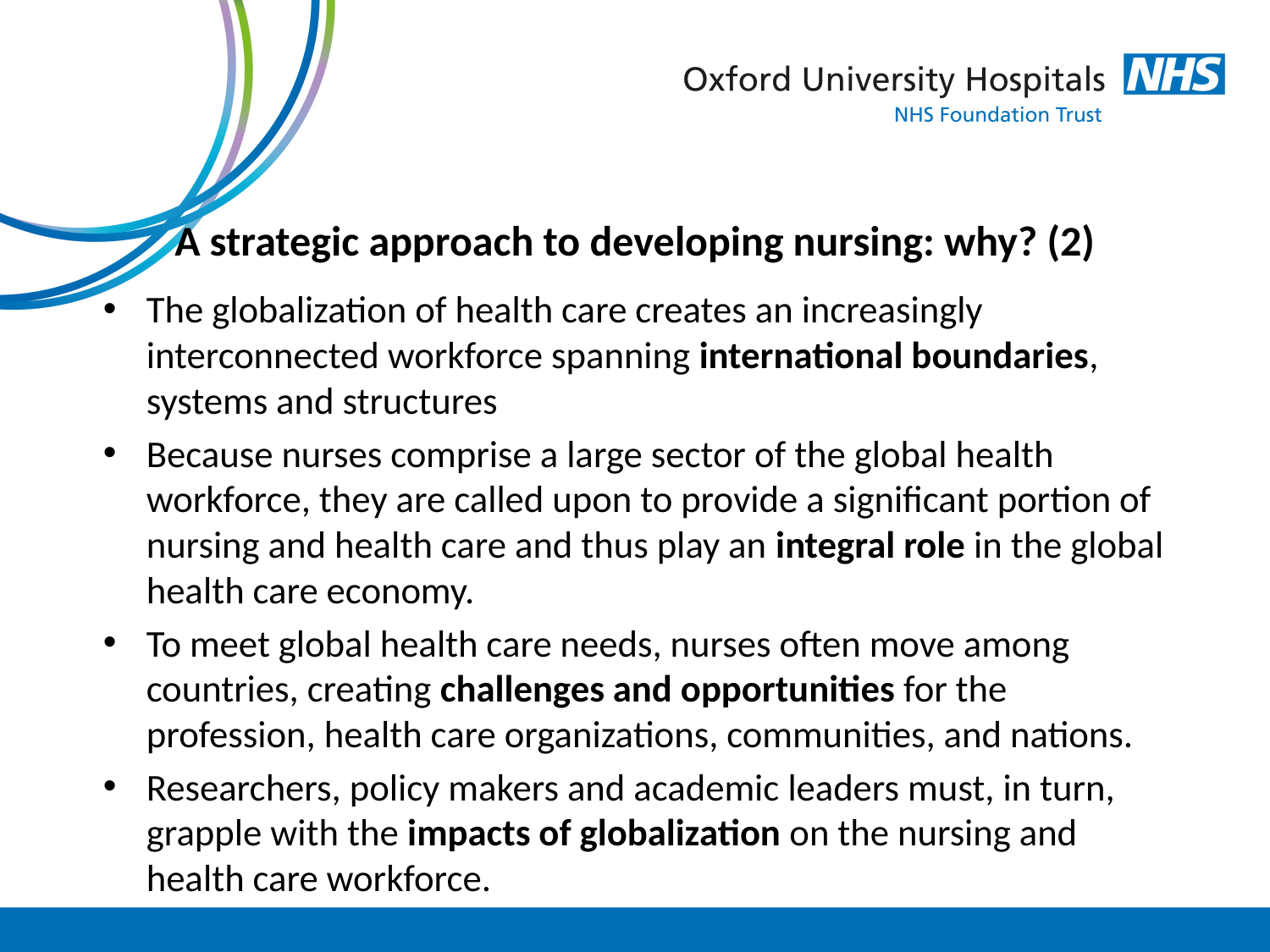

# A strategic approach to developing nursing: why? (2)
The globalization of health care creates an increasingly interconnected workforce spanning international boundaries, systems and structures
Because nurses comprise a large sector of the global health workforce, they are called upon to provide a significant portion of nursing and health care and thus play an integral role in the global health care economy.
To meet global health care needs, nurses often move among countries, creating challenges and opportunities for the profession, health care organizations, communities, and nations.
Researchers, policy makers and academic leaders must, in turn, grapple with the impacts of globalization on the nursing and health care workforce.